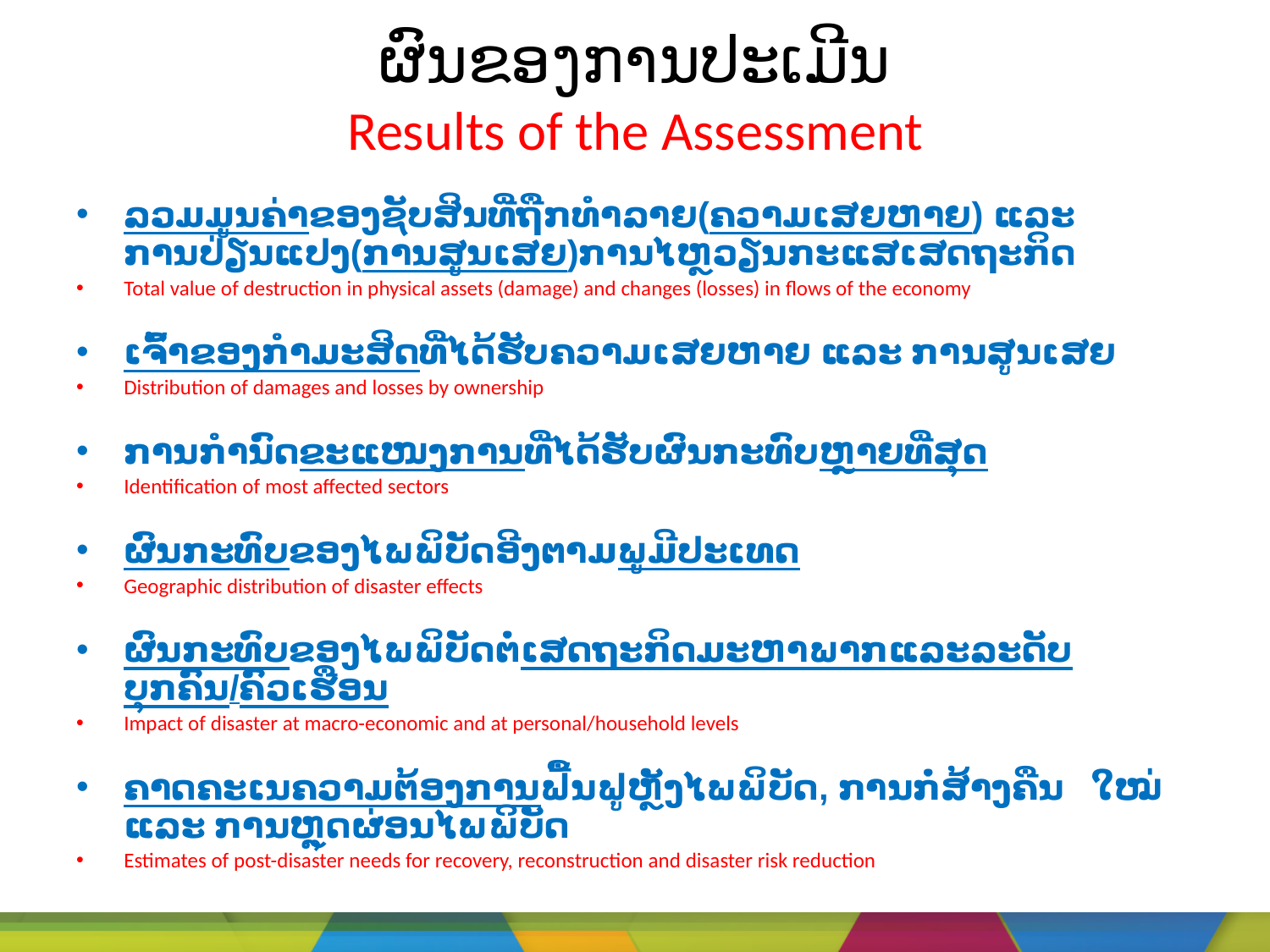

# ຜົນຂອງການປະເມີນ Results of the Assessment
ລວມມູນຄ່າຂອງຊັບສິນທີ່ຖືກທຳລາຍ(ຄວາມເສຍຫາຍ) ແລະ ການປ່ຽນແປງ(ການສູນເສຍ)ການໄຫຼວຽນກະແສເສດຖະກິດ
Total value of destruction in physical assets (damage) and changes (losses) in flows of the economy

ເຈົ້າຂອງກຳມະສິດທີ່ໄດ້ຮັບຄວາມເສຍຫາຍ ແລະ ການສູນເສຍ
Distribution of damages and losses by ownership

ການກໍານົດຂະແໜງການທີ່ໄດ້ຮັບຜົນກະທົບຫຼາຍທີ່ສຸດ
Identification of most affected sectors

ຜົນກະທົບຂອງໄພພິບັດອີງຕາມພູມີປະເທດ
Geographic distribution of disaster effects

ຜົນກະທົບຂອງໄພພິບັດຕໍ່ເສດຖະກິດມະຫາພາກແລະລະດັບບຸກຄົນ/ຄົວເຮືອນ
Impact of disaster at macro-economic and at personal/household levels

ຄາດຄະເນຄວາມຕ້ອງການຟື້ນຟູຫຼັງໄພພິບັດ, ການກໍ່ສ້າງຄືນ   ໃໝ່ ແລະ ການຫຼຸດຜ່ອນໄພພິບັດ
Estimates of post-disaster needs for recovery, reconstruction and disaster risk reduction